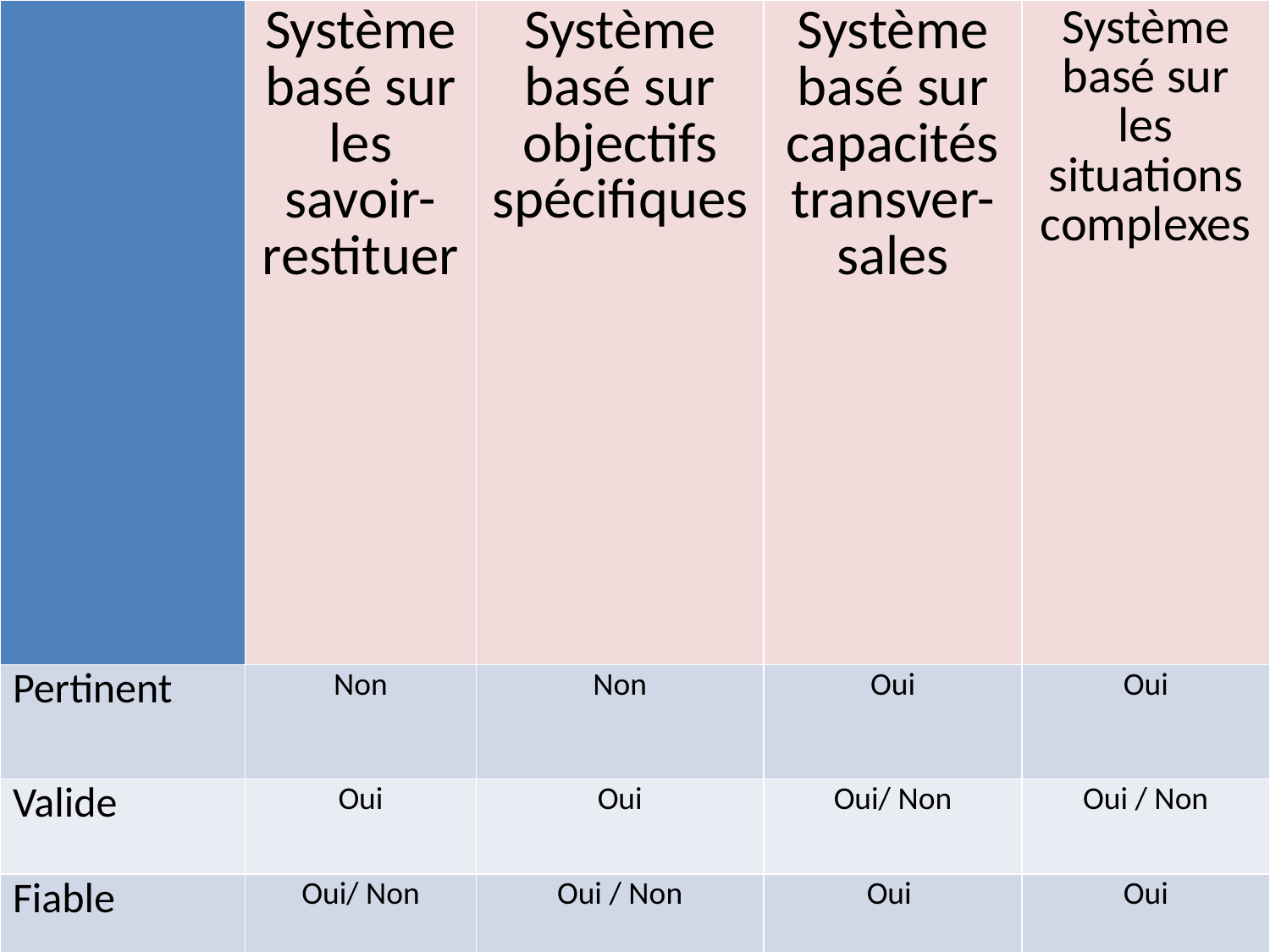

|  | Système basé sur les savoir-restituer | Système basé sur objectifs spécifiques | Système basé sur capacités transver-sales | Système basé sur les situations complexes |
| --- | --- | --- | --- | --- |
| Pertinent | Non | Non | Oui | Oui |
| Valide | Oui | Oui | Oui/ Non | Oui / Non |
| Fiable | Oui/ Non | Oui / Non | Oui | Oui |
| Efficace | Non | Oui | Oui | Oui |
| Réaliste | Oui | Oui | Non | Oui |
| Visible | Oui | Oui / Non | Non | Oui / Non |